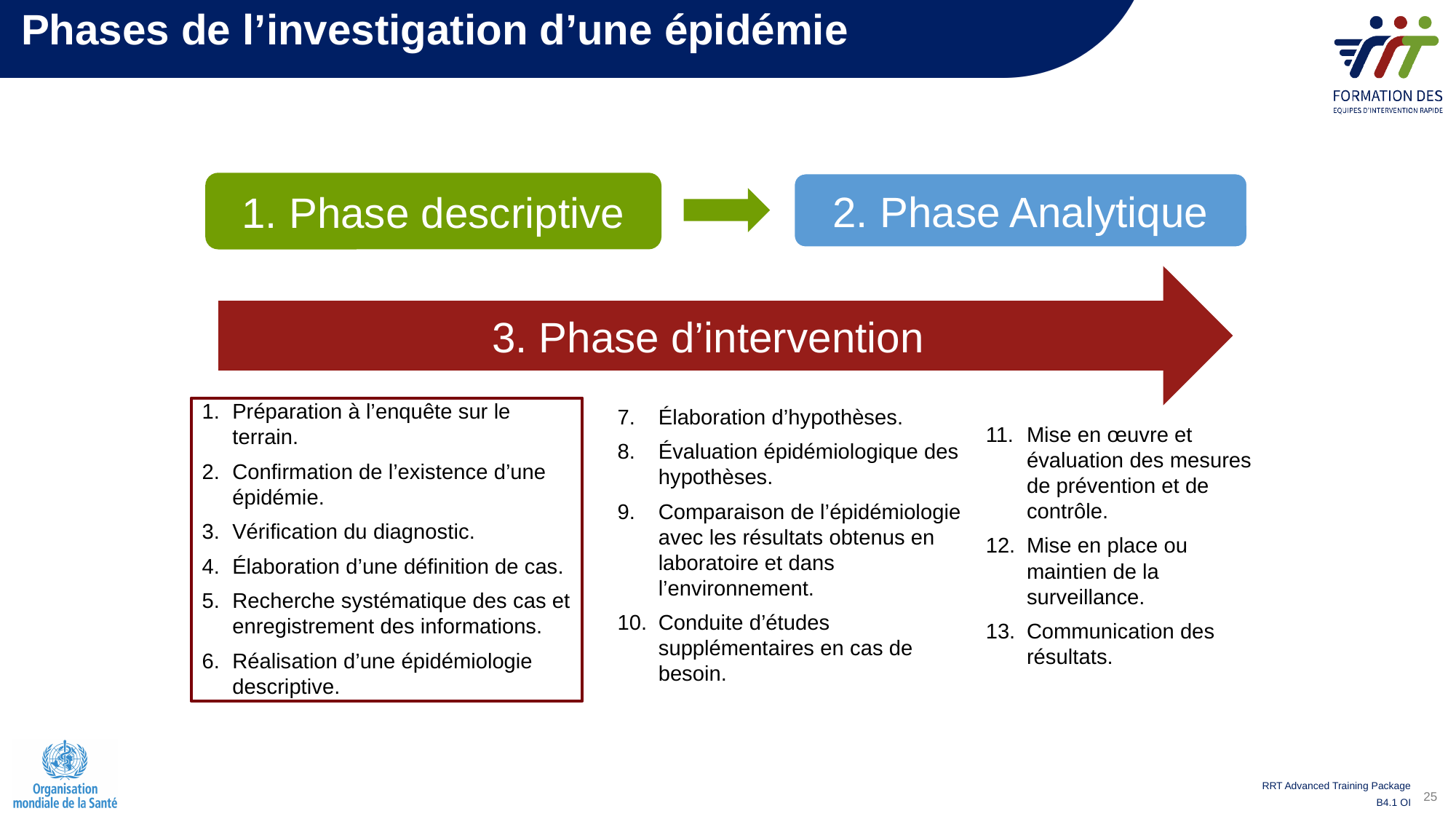

Phases de l’investigation d’une épidémie
2. Phase Analytique
1. Phase descriptive

3. Phase d’intervention
Préparation à l’enquête sur le terrain.
Confirmation de l’existence d’une épidémie.
Vérification du diagnostic.
Élaboration d’une définition de cas.
Recherche systématique des cas et enregistrement des informations.
Réalisation d’une épidémiologie descriptive.

Élaboration d’hypothèses.
Évaluation épidémiologique des hypothèses.
Comparaison de l’épidémiologie avec les résultats obtenus en laboratoire et dans l’environnement.
Conduite d’études supplémentaires en cas de besoin.
Mise en œuvre et évaluation des mesures de prévention et de contrôle.
Mise en place ou maintien de la surveillance.
Communication des résultats.